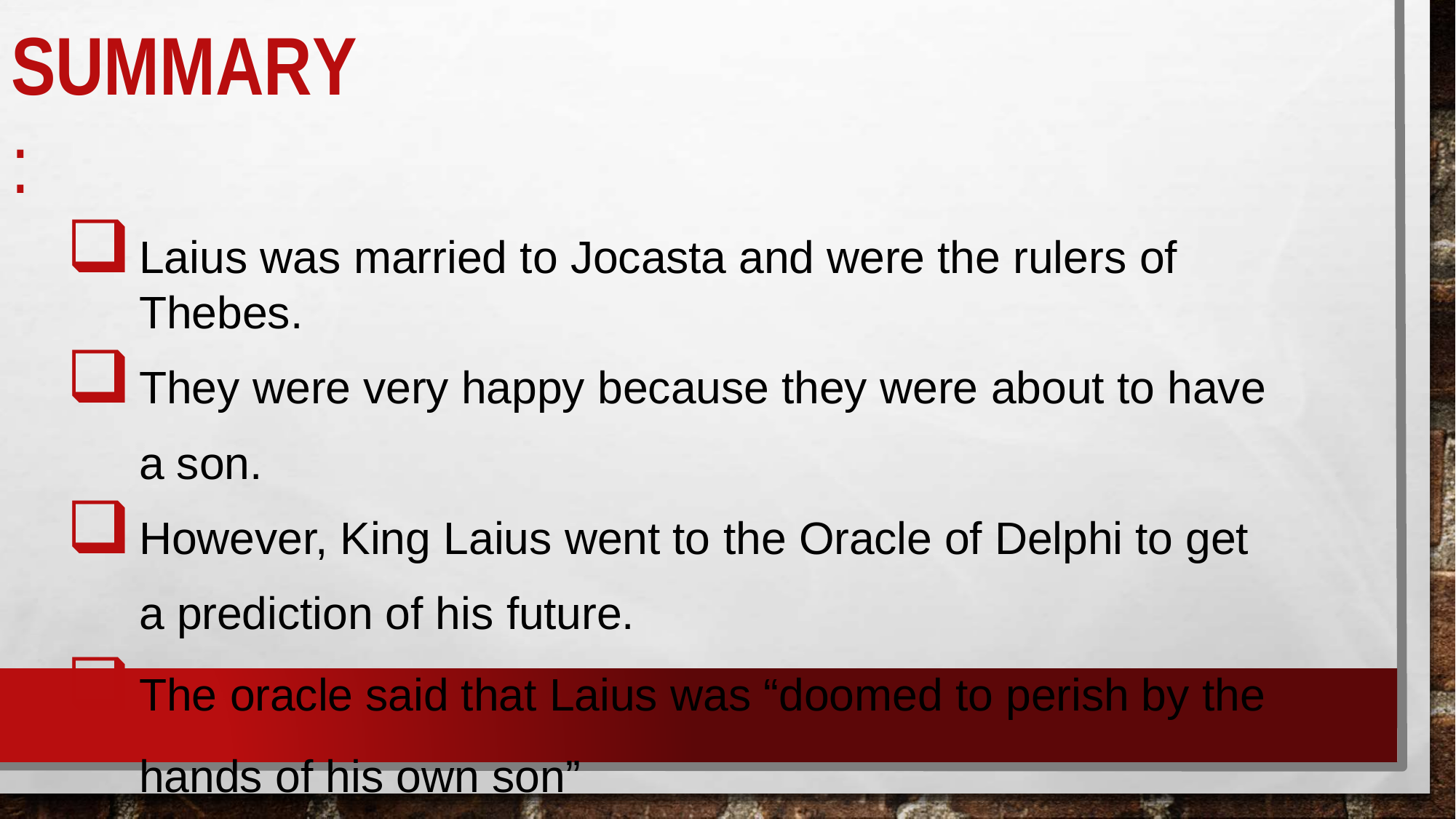

# SUMMARY:
Laius was married to Jocasta and were the rulers of Thebes.
They were very happy because they were about to have a son.
However, King Laius went to the Oracle of Delphi to get a prediction of his future.
The oracle said that Laius was “doomed to perish by the hands of his own son”